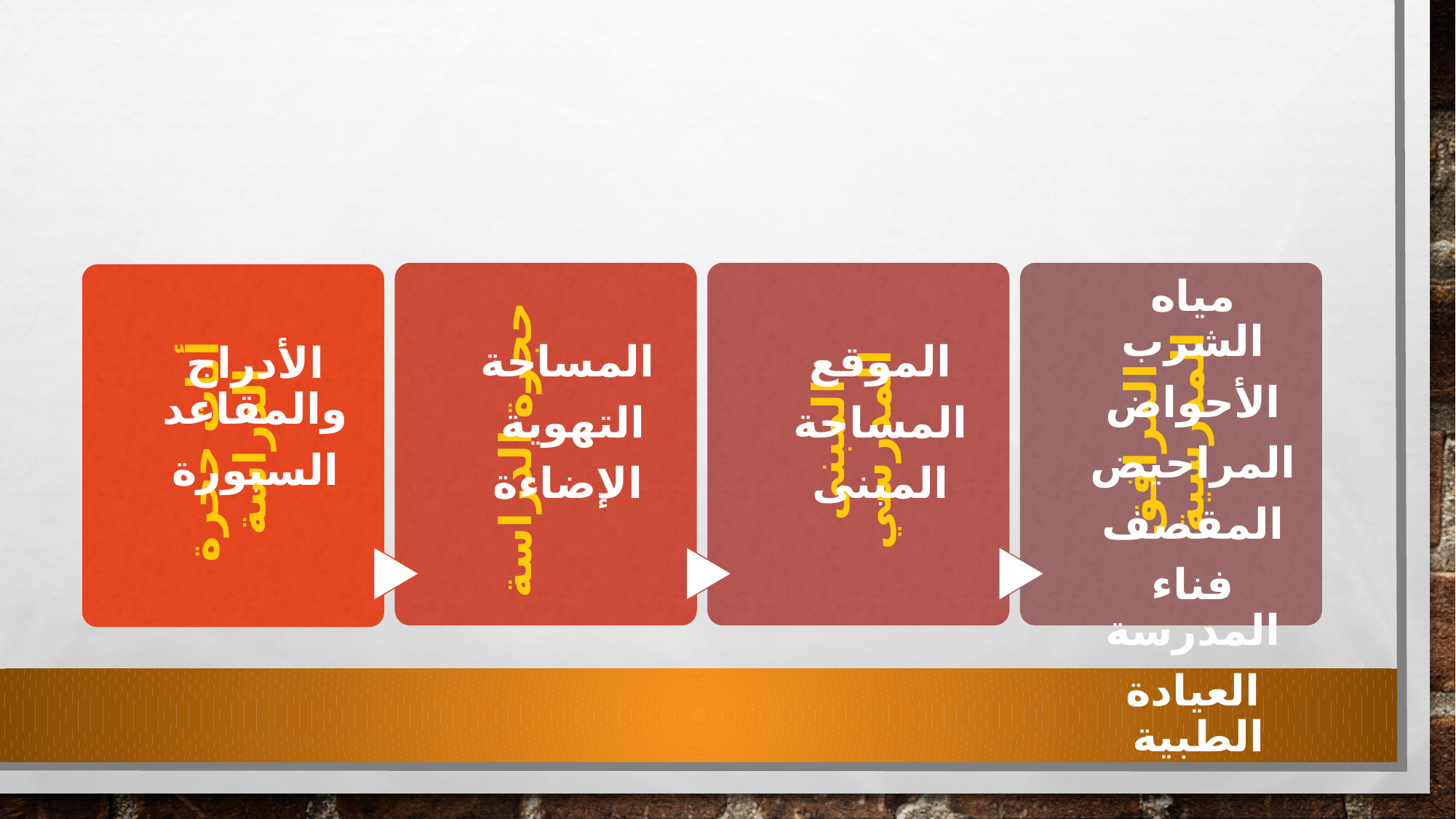

#
أثاث حجرة الدراسة

الأدراج والمقاعد
السبورة
حجرة الدراسة

المساحة
التهوية
الإضاءة
المبنى المدرسي

الموقع
المساحة
المبنى
المرافق المدرسية
مياه الشرب
الأحواض
المراحيض
المقصف
فناء المدرسة
العيادة الطبية